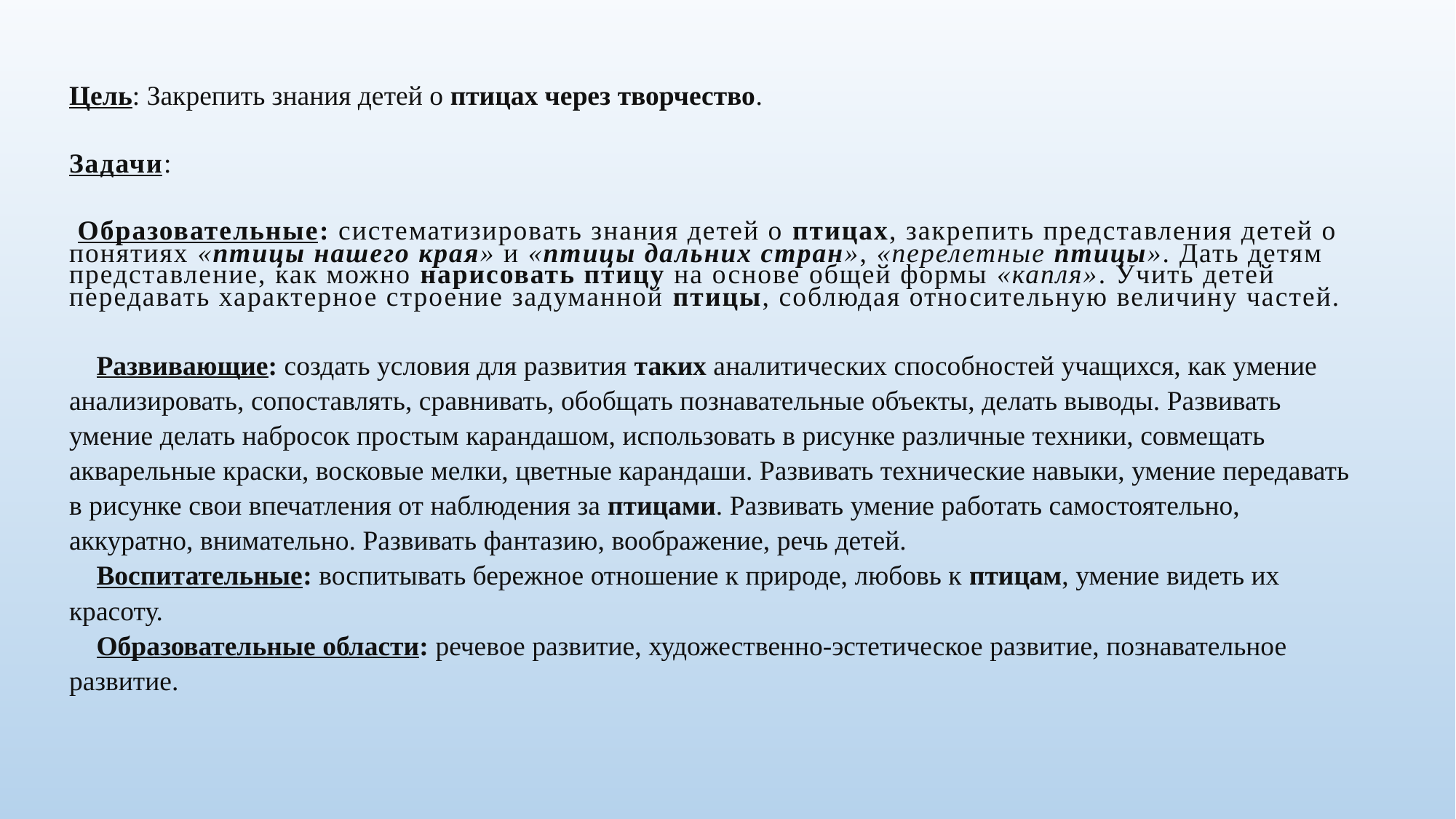

Цель: Закрепить знания детей о птицах через творчество.
Задачи:
 Образовательные: систематизировать знания детей о птицах, закрепить представления детей о понятиях «птицы нашего края» и «птицы дальних стран», «перелетные птицы». Дать детям представление, как можно нарисовать птицу на основе общей формы «капля». Учить детей передавать характерное строение задуманной птицы, соблюдая относительную величину частей.
Развивающие: создать условия для развития таких аналитических способностей учащихся, как умение анализировать, сопоставлять, сравнивать, обобщать познавательные объекты, делать выводы. Развивать умение делать набросок простым карандашом, использовать в рисунке различные техники, совмещать акварельные краски, восковые мелки, цветные карандаши. Развивать технические навыки, умение передавать в рисунке свои впечатления от наблюдения за птицами. Развивать умение работать самостоятельно, аккуратно, внимательно. Развивать фантазию, воображение, речь детей.
Воспитательные: воспитывать бережное отношение к природе, любовь к птицам, умение видеть их красоту.
Образовательные области: речевое развитие, художественно-эстетическое развитие, познавательное развитие.